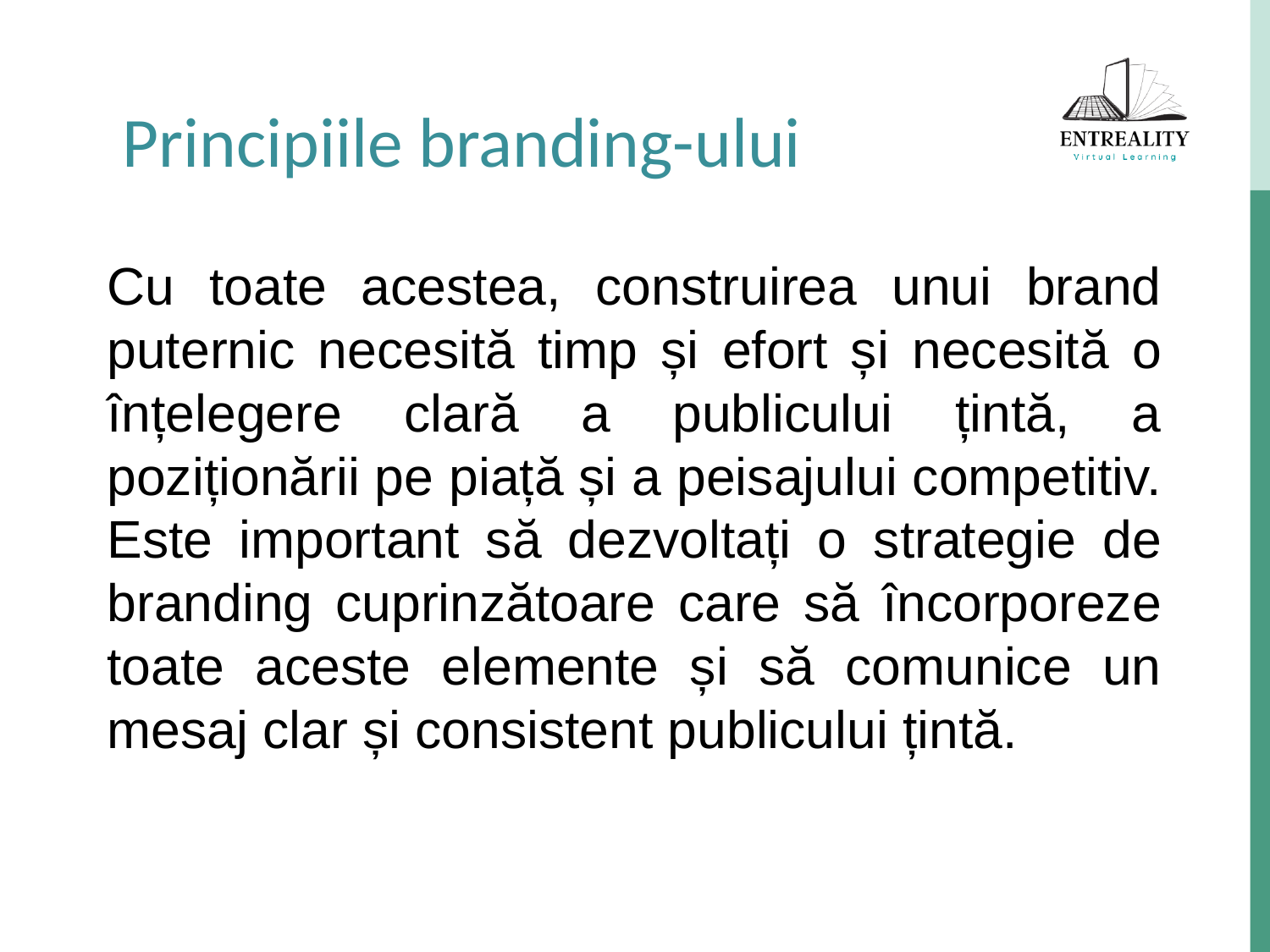

Principiile branding-ului
Cu toate acestea, construirea unui brand puternic necesită timp și efort și necesită o înțelegere clară a publicului țintă, a poziționării pe piață și a peisajului competitiv. Este important să dezvoltați o strategie de branding cuprinzătoare care să încorporeze toate aceste elemente și să comunice un mesaj clar și consistent publicului țintă.